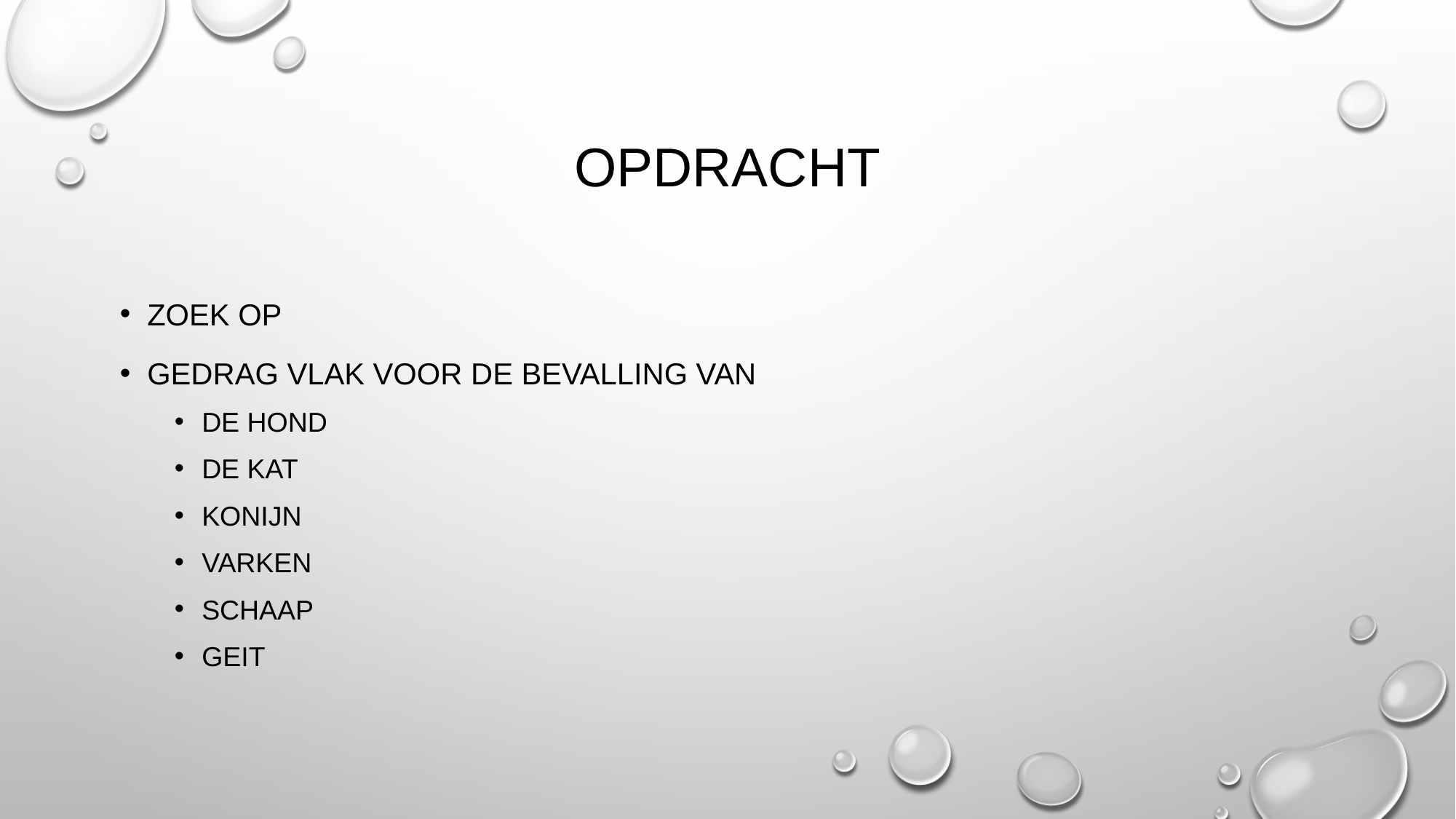

# opdracht
Zoek op
Gedrag vlak voor de bevalling van
De hond
De kat
Konijn
Varken
Schaap
geit